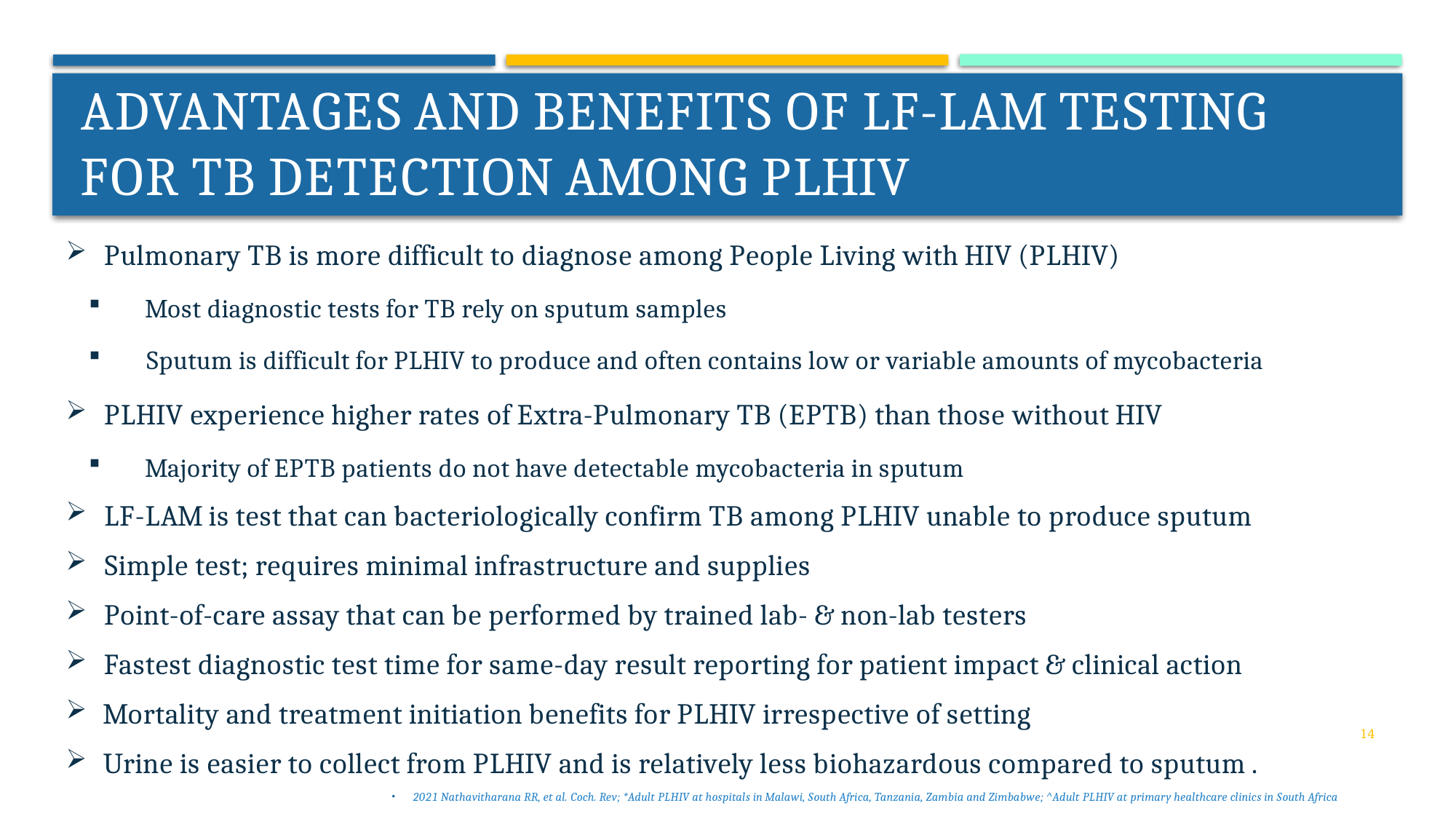

# ADVANTAGES AND BENEFITS OF LF-LAM TESTING FOR TB DETECTION AMONG PLHIV
Pulmonary TB is more difficult to diagnose among People Living with HIV (PLHIV)
Most diagnostic tests for TB rely on sputum samples
Sputum is difficult for PLHIV to produce and often contains low or variable amounts of mycobacteria
PLHIV experience higher rates of Extra-Pulmonary TB (EPTB) than those without HIV
Majority of EPTB patients do not have detectable mycobacteria in sputum
LF-LAM is test that can bacteriologically confirm TB among PLHIV unable to produce sputum
Simple test; requires minimal infrastructure and supplies
Point-of-care assay that can be performed by trained lab- & non-lab testers
Fastest diagnostic test time for same-day result reporting for patient impact & clinical action
Mortality and treatment initiation benefits for PLHIV irrespective of setting
Urine is easier to collect from PLHIV and is relatively less biohazardous compared to sputum .
14
2021 Nathavitharana RR, et al. Coch. Rev; *Adult PLHIV at hospitals in Malawi, South Africa, Tanzania, Zambia and Zimbabwe; ^Adult PLHIV at primary healthcare clinics in South Africa